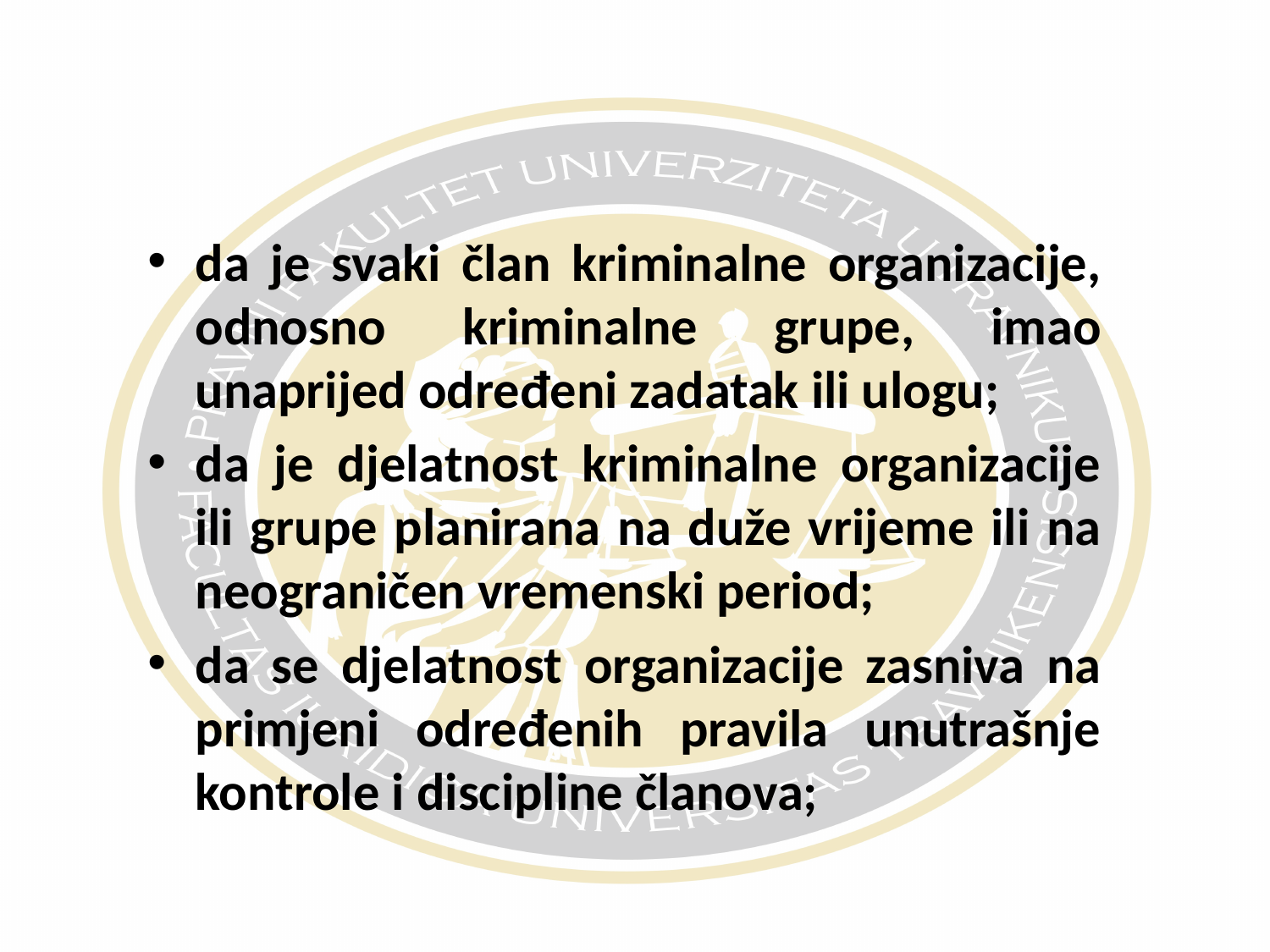

#
da je svaki član kriminalne organizacije, odnosno kriminalne grupe, imao unaprijed određeni zadatak ili ulogu;
da je djelatnost kriminalne organizacije ili grupe planirana na duže vrijeme ili na neograničen vremenski period;
da se djelatnost organizacije zasniva na primjeni određenih pravila unutrašnje kontrole i discipline članova;